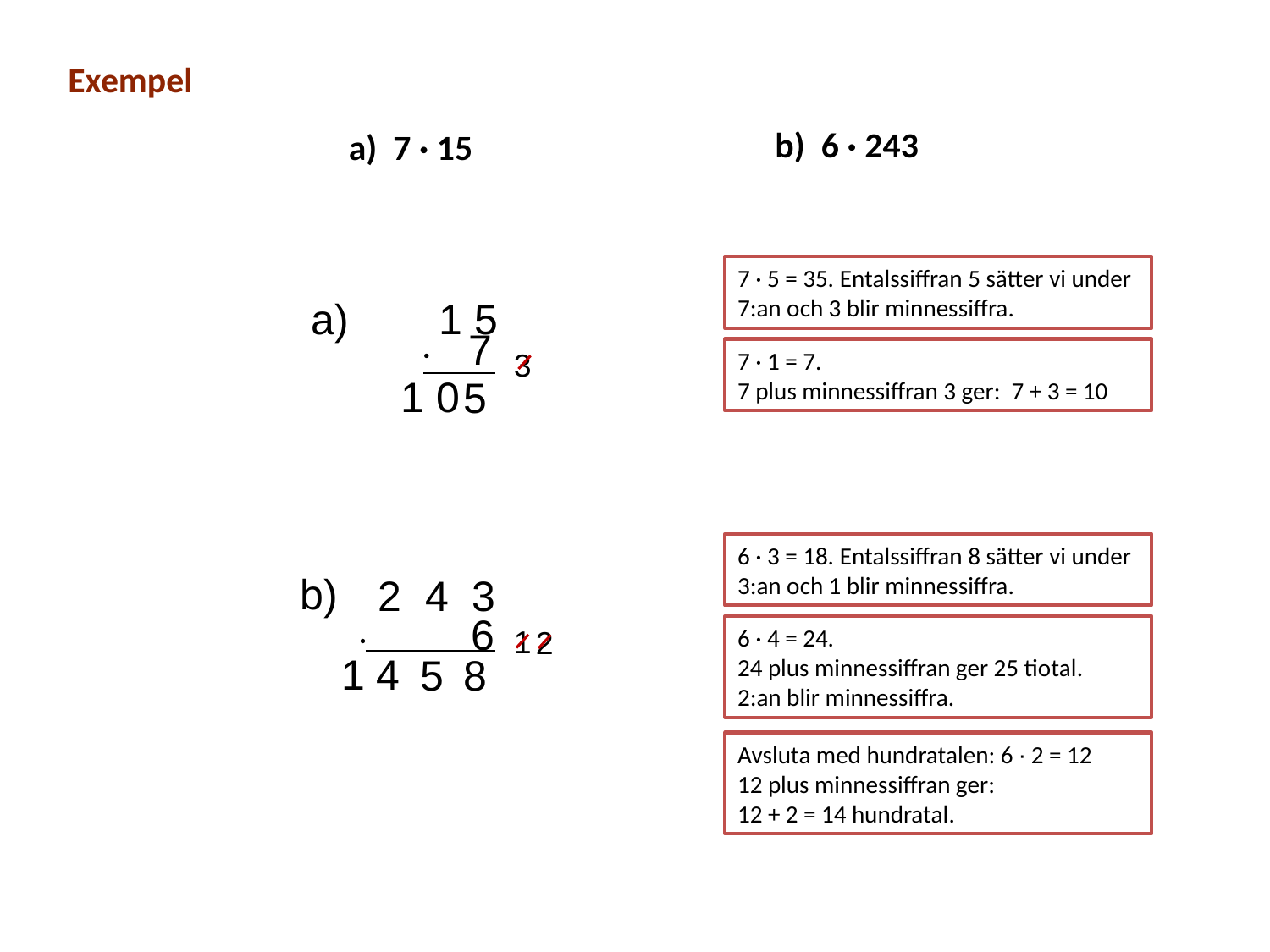

Exempel
| b) 6 · 243 |
| --- |
| a) 7 · 15 |
| --- |
7 · 5 = 35. Entalssiffran 5 sätter vi under 7:an och 3 blir minnessiffra.
a)
1 5
      ·    7
3
7 · 1 = 7.
7 plus minnessiffran 3 ger:  7 + 3 = 10
1 0
5
6 · 3 = 18. Entalssiffran 8 sätter vi under 3:an och 1 blir minnessiffra.
b)
2  4  3
      ·           6
1
6 · 4 = 24.
24 plus minnessiffran ger 25 tiotal.
2:an blir minnessiffra.
2
1 4
5
8
Avsluta med hundratalen: 6 ∙ 2 = 12
12 plus minnessiffran ger:
12 + 2 = 14 hundratal.